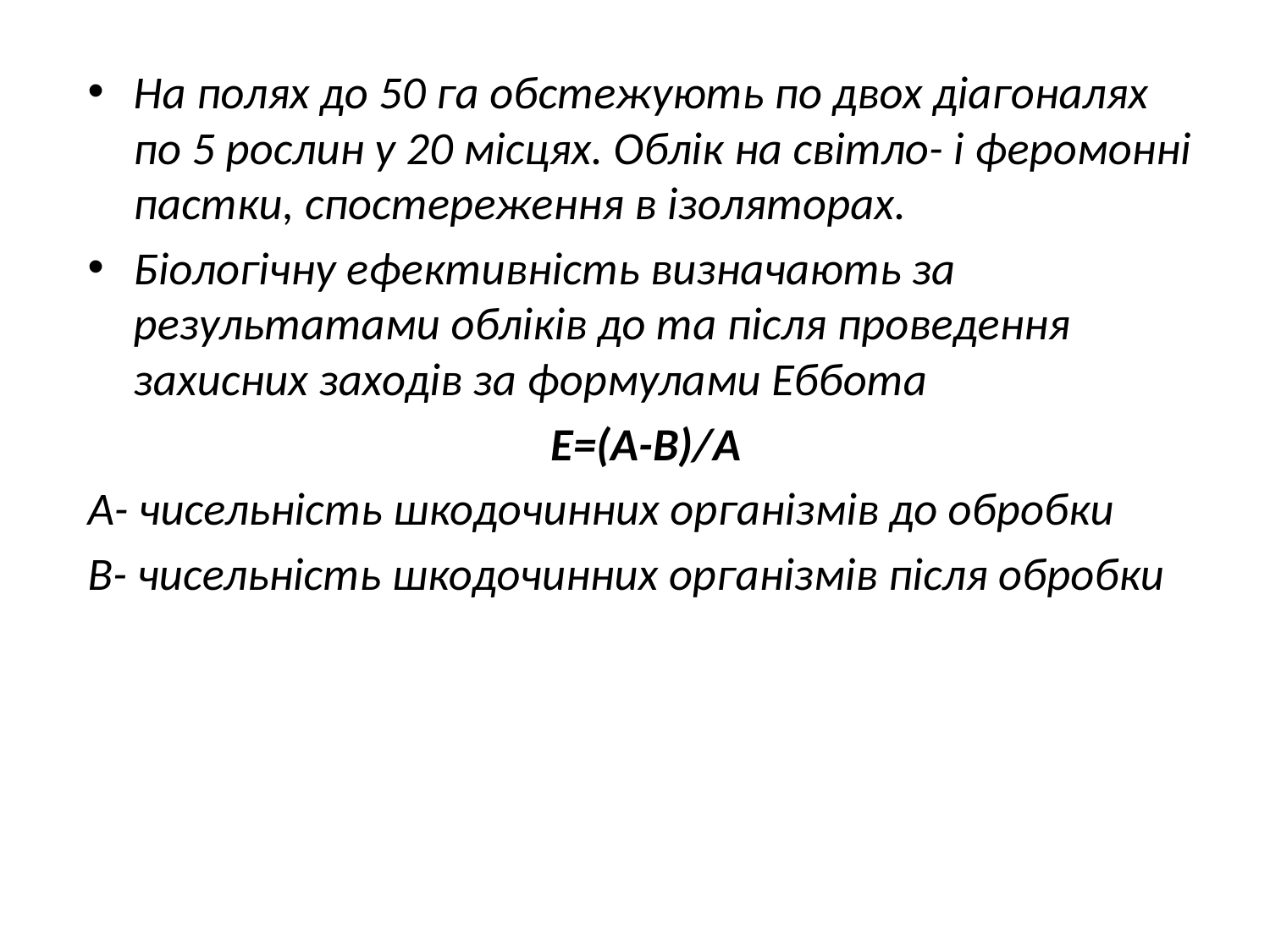

На полях до 50 га обстежують по двох діагоналях  по 5 рослин у 20 місцях. Облік на світло- і феромонні пастки, спостереження в ізоляторах.
Біологічну ефективність визначають за результатами обліків до та після проведення захисних заходів за формулами Еббота
Е=(А-В)/А
А- чисельність шкодочинних організмів до обробки
В- чисельність шкодочинних організмів після обробки